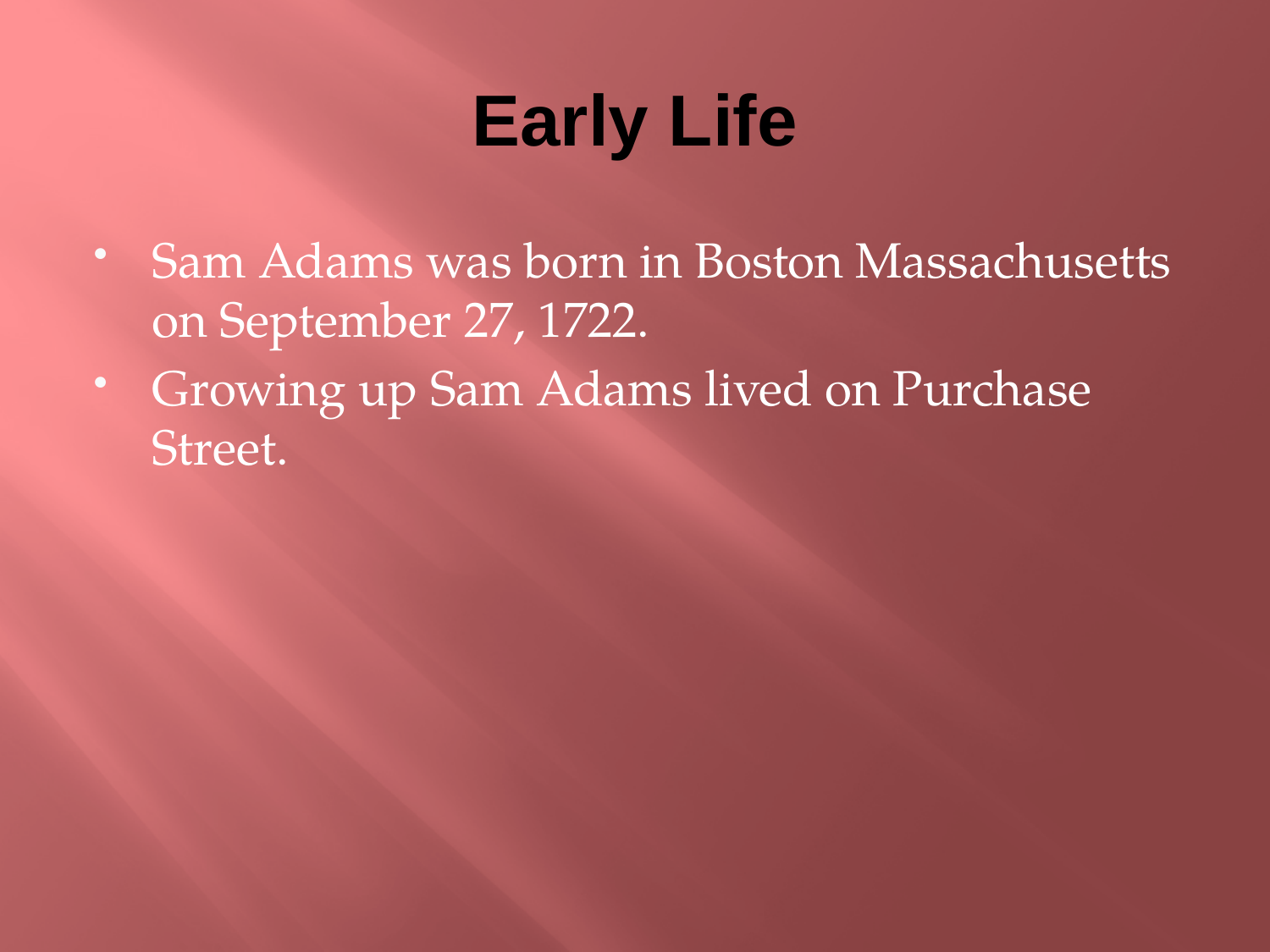

# Early Life
Sam Adams was born in Boston Massachusetts on September 27, 1722.
Growing up Sam Adams lived on Purchase Street.